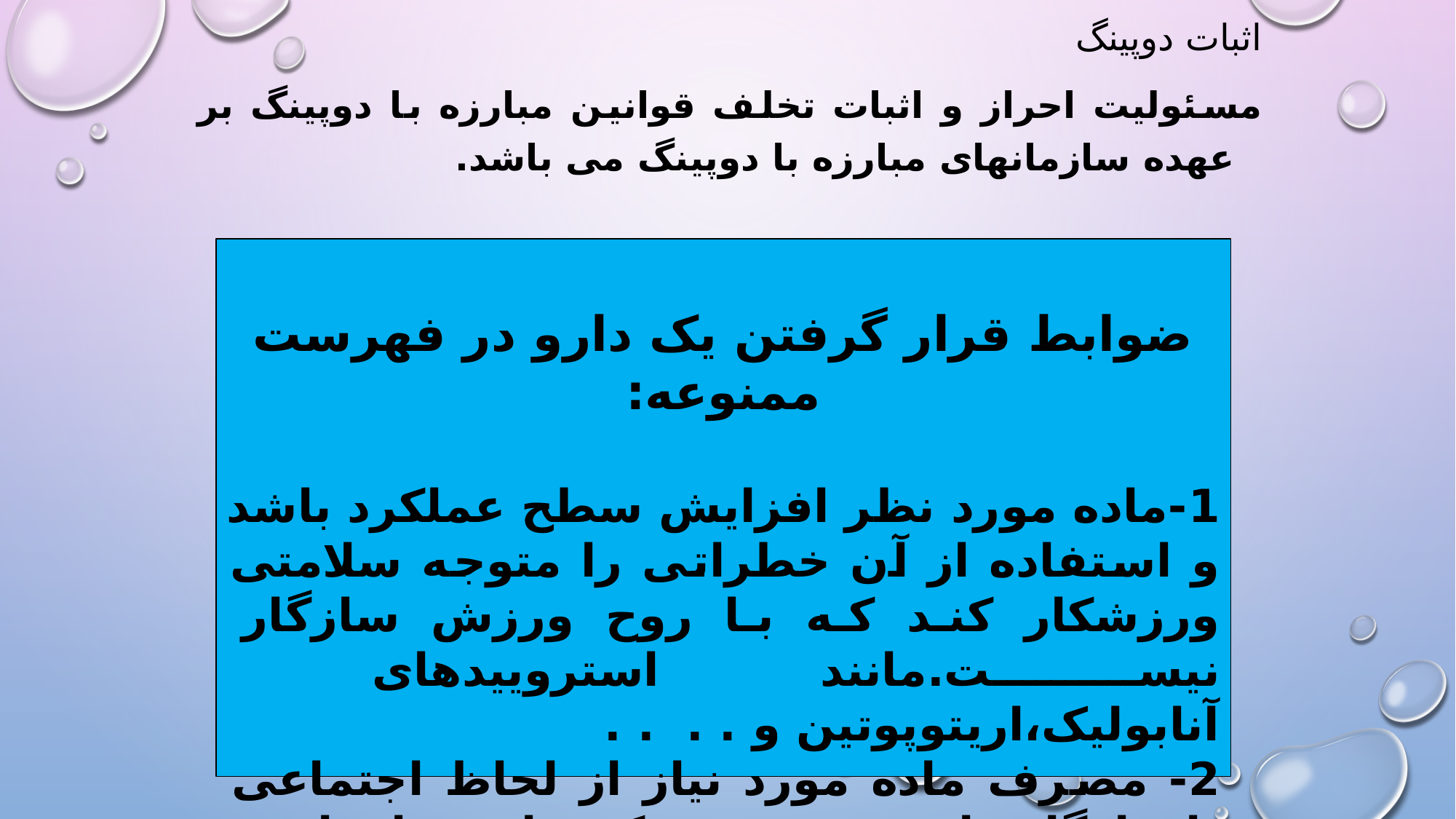

اثبات دوپینگ
مسئولیت احراز و اثبات تخلف قوانین مبارزه با دوپینگ بر عهده سازمانهای مبارزه با دوپینگ می باشد.

ضوابط قرار گرفتن یک دارو در فهرست ممنوعه:

1-ماده مورد نظر افزایش سطح عملکرد باشد و استفاده از آن خطراتی را متوجه سلامتی ورزشکار کند که با روح ورزش سازگار نیست.مانند استروییدهای آنابولیک،اریتوپوتین و . .  . .
2- مصرف ماده مورد نیاز از لحاظ اجتماعی ناسازگار باشد هر چند که باعث افزایش عملکرد نشود.مانند ماری جوانا و کوکائین.